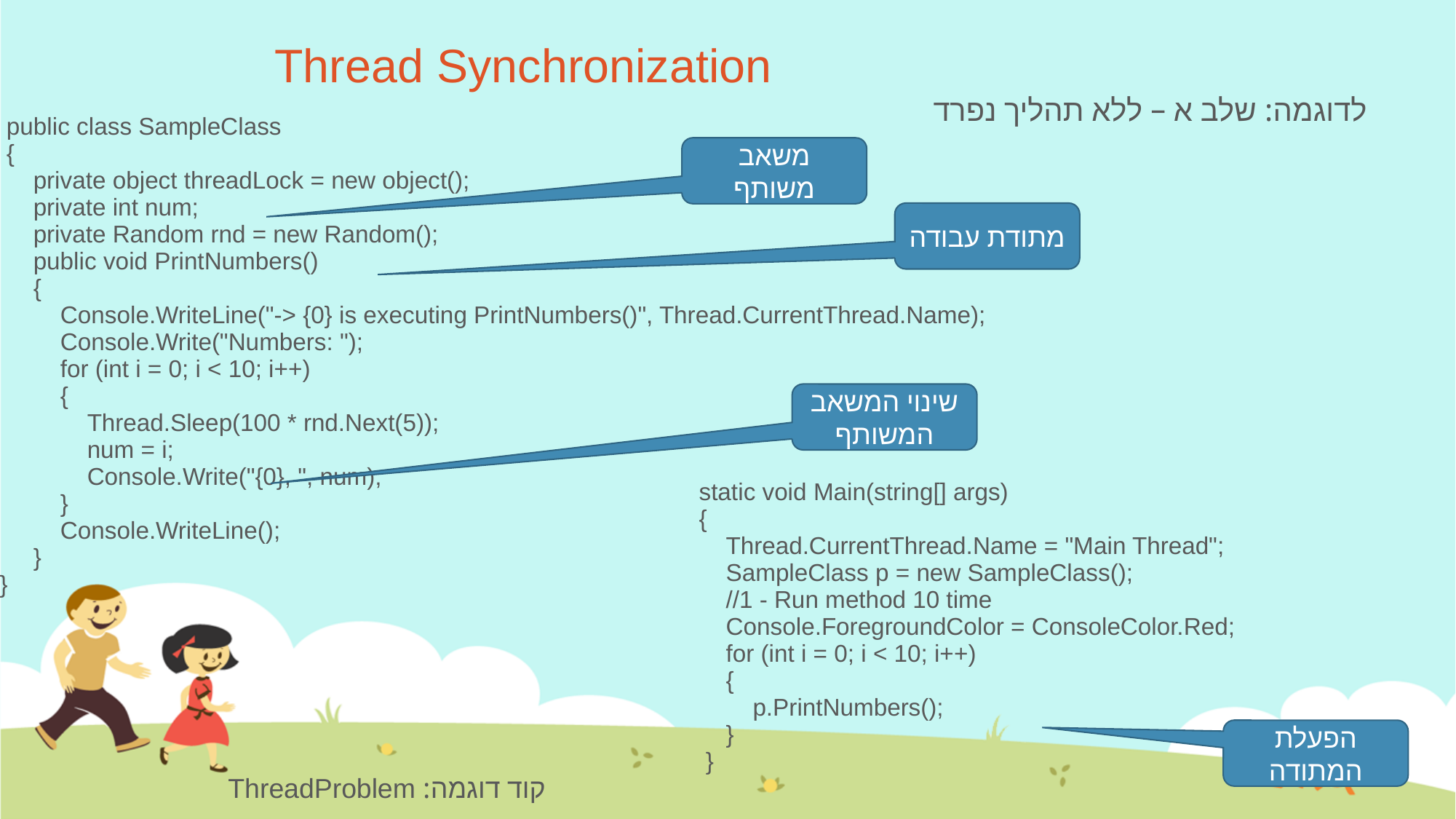

# Thread Synchronization
לדוגמה: שלב א – ללא תהליך נפרד
| public class SampleClass { private object threadLock = new object(); private int num; private Random rnd = new Random(); public void PrintNumbers() { Console.WriteLine("-> {0} is executing PrintNumbers()", Thread.CurrentThread.Name); Console.Write("Numbers: "); for (int i = 0; i < 10; i++) { Thread.Sleep(100 \* rnd.Next(5)); num = i; Console.Write("{0}, ", num); } Console.WriteLine(); } } |
| --- |
משאב משותף
מתודת עבודה
שינוי המשאב המשותף
| static void Main(string[] args) { Thread.CurrentThread.Name = "Main Thread"; SampleClass p = new SampleClass(); //1 - Run method 10 time Console.ForegroundColor = ConsoleColor.Red; for (int i = 0; i < 10; i++) { p.PrintNumbers(); } } |
| --- |
הפעלת המתודה
קוד דוגמה: ThreadProblem